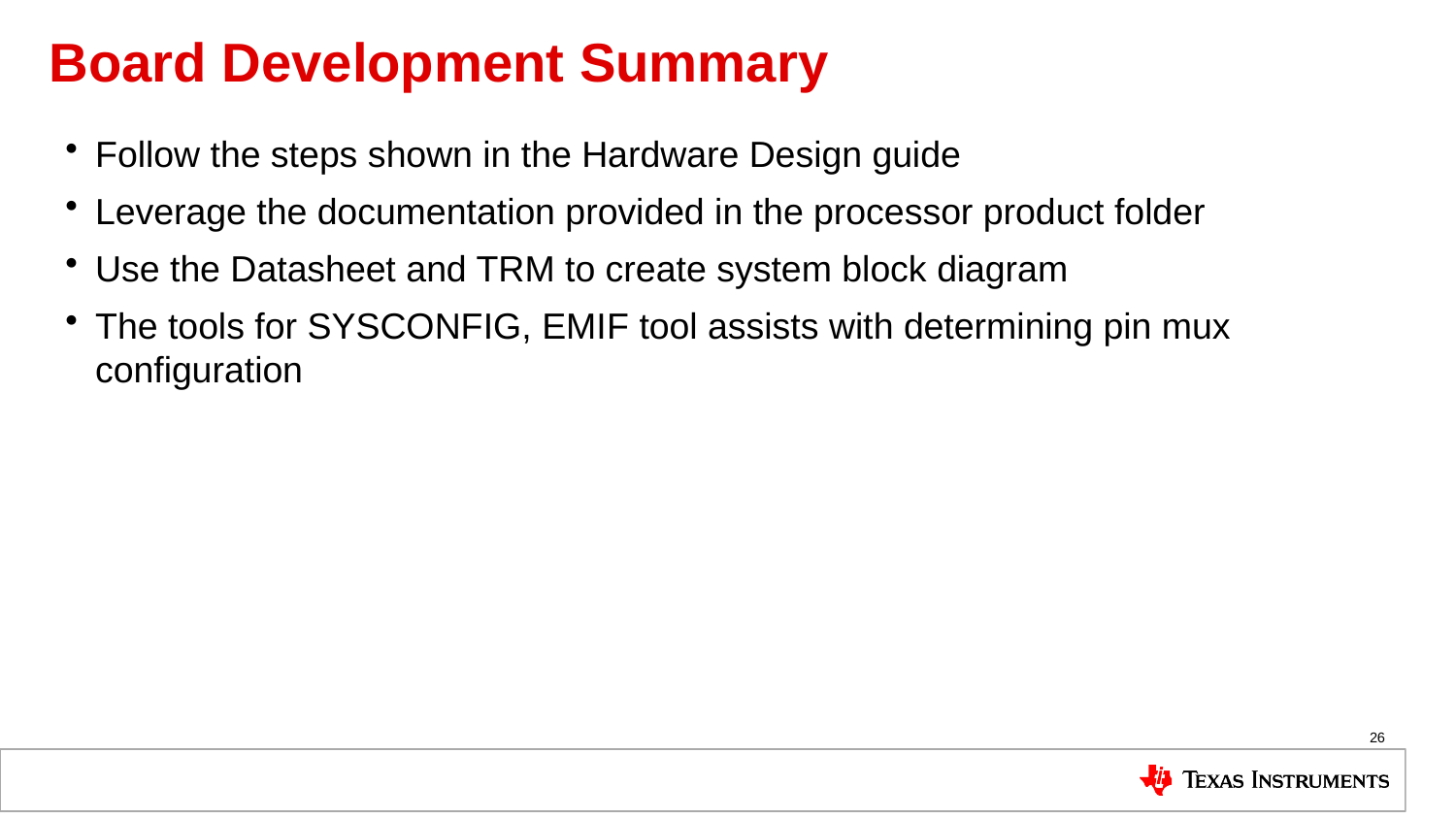

# Board Development Summary
Follow the steps shown in the Hardware Design guide
Leverage the documentation provided in the processor product folder
Use the Datasheet and TRM to create system block diagram
The tools for SYSCONFIG, EMIF tool assists with determining pin mux configuration

26